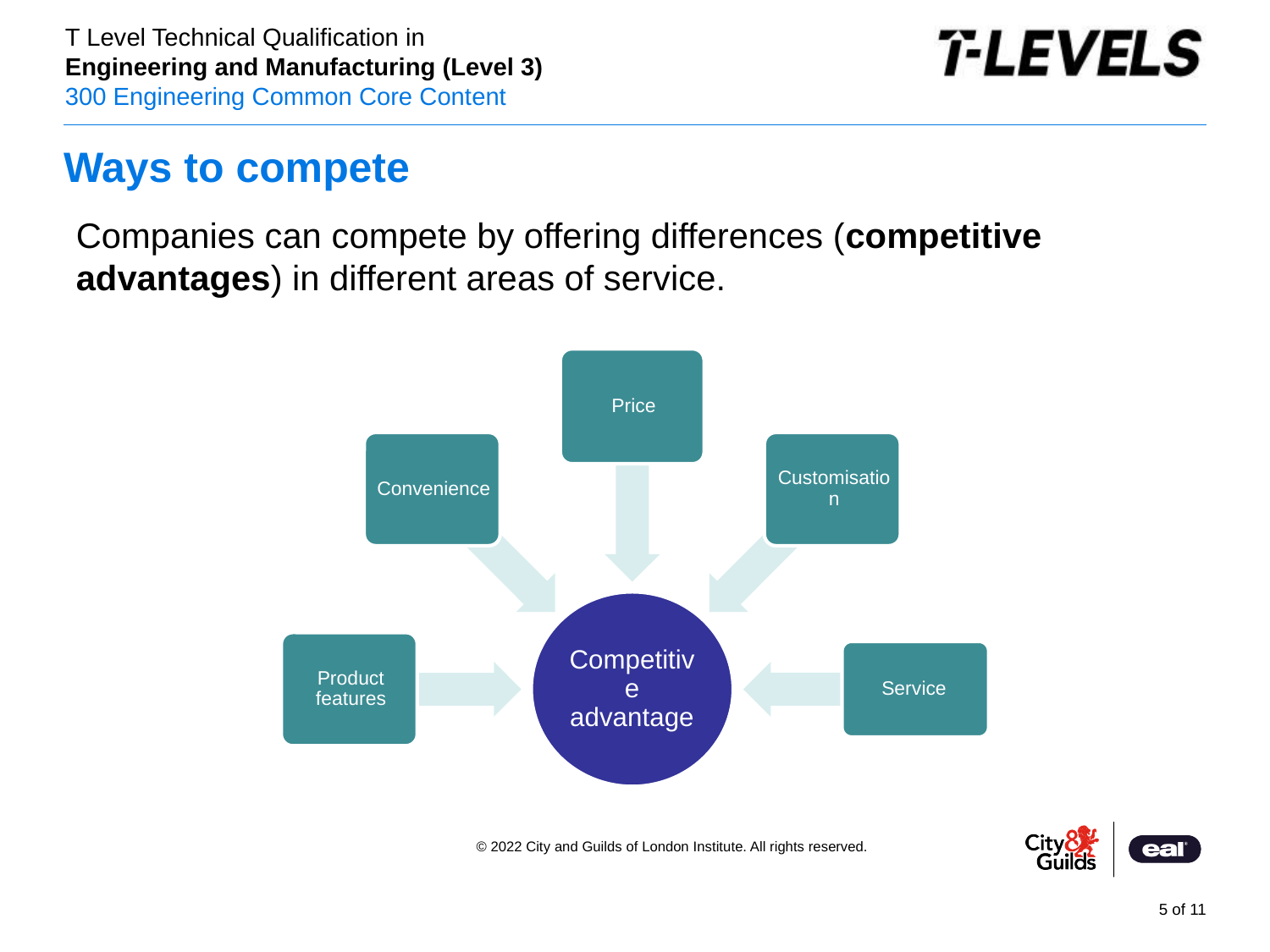

# Ways to compete
Companies can compete by offering differences (competitive advantages) in different areas of service.
Competitive advantage
Product features
Convenience
Price
Customisation
Service